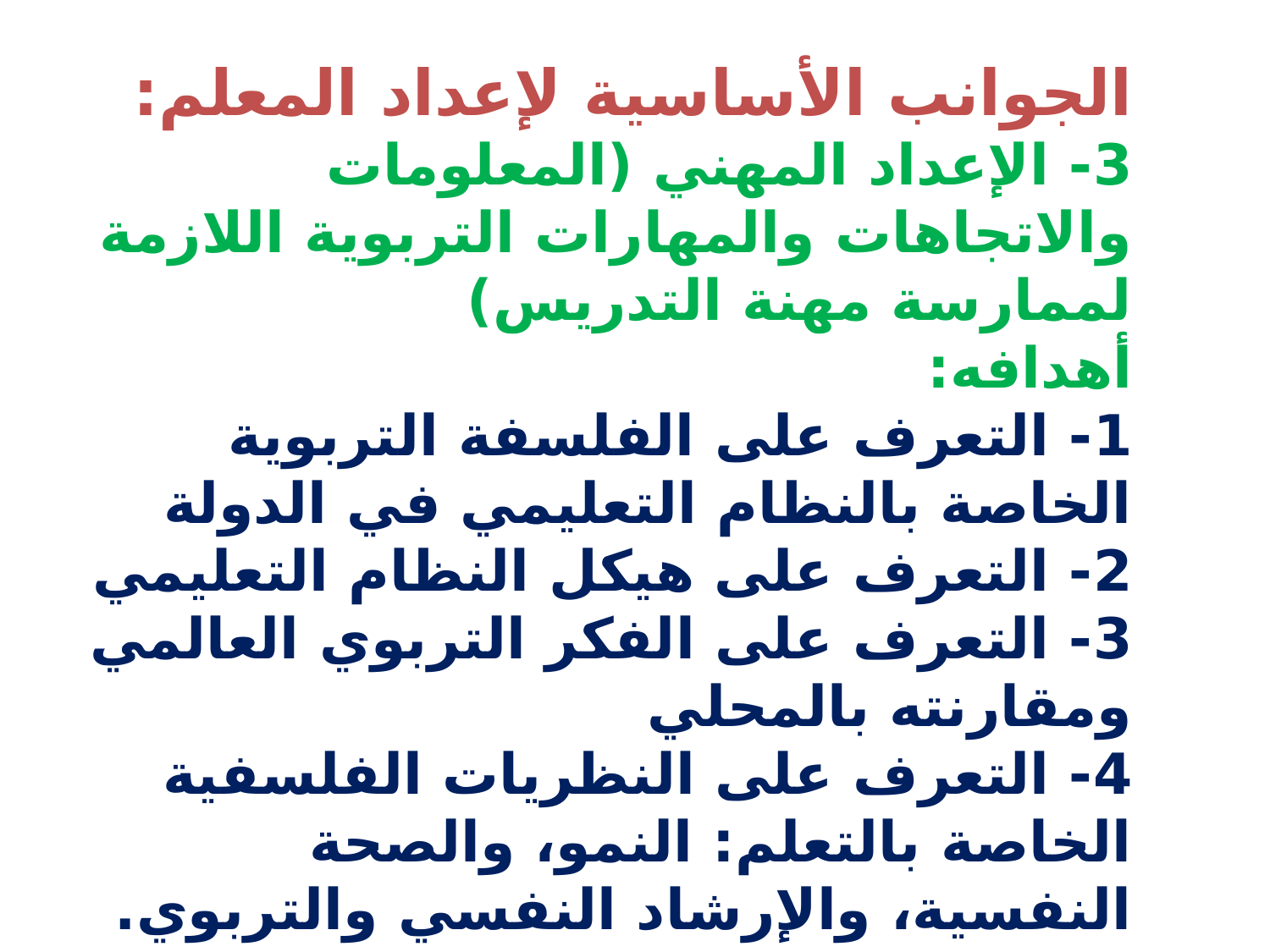

الجوانب الأساسية لإعداد المعلم:
3- الإعداد المهني (المعلومات والاتجاهات والمهارات التربوية اللازمة لممارسة مهنة التدريس)
أهدافه:
1- التعرف على الفلسفة التربوية الخاصة بالنظام التعليمي في الدولة
2- التعرف على هيكل النظام التعليمي
3- التعرف على الفكر التربوي العالمي ومقارنته بالمحلي
4- التعرف على النظريات الفلسفية الخاصة بالتعلم: النمو، والصحة النفسية، والإرشاد النفسي والتربوي.
5- التعرف على كيفية صناعة وتقويم المنهج المدرسي
ممارسة التدريب العملي والميداني